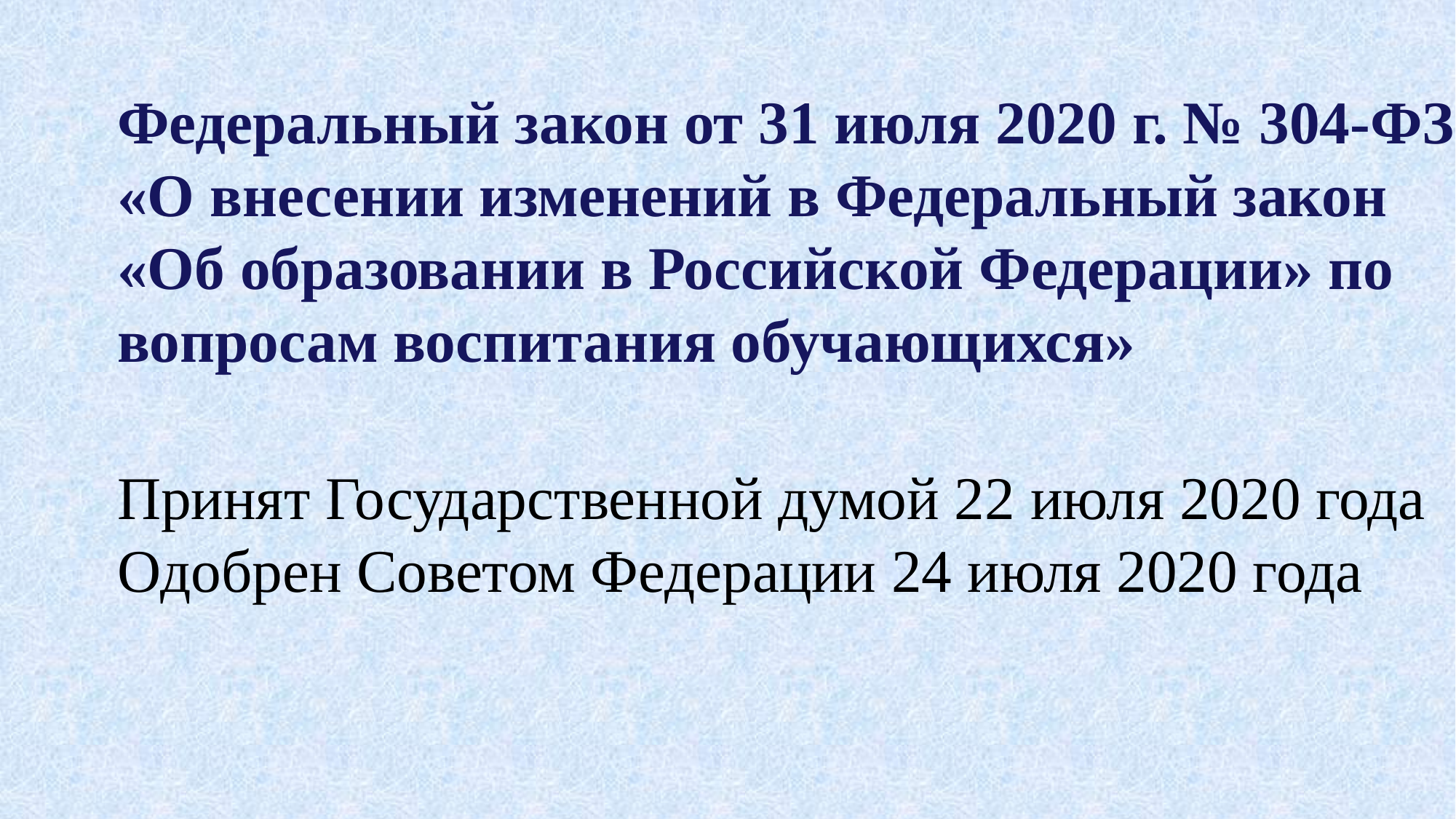

Федеральный закон от 31 июля 2020 г. № 304-ФЗ «О внесении изменений в Федеральный закон «Об образовании в Российской Федерации» по вопросам воспитания обучающихся»
Принят Государственной думой 22 июля 2020 года
Одобрен Советом Федерации 24 июля 2020 года